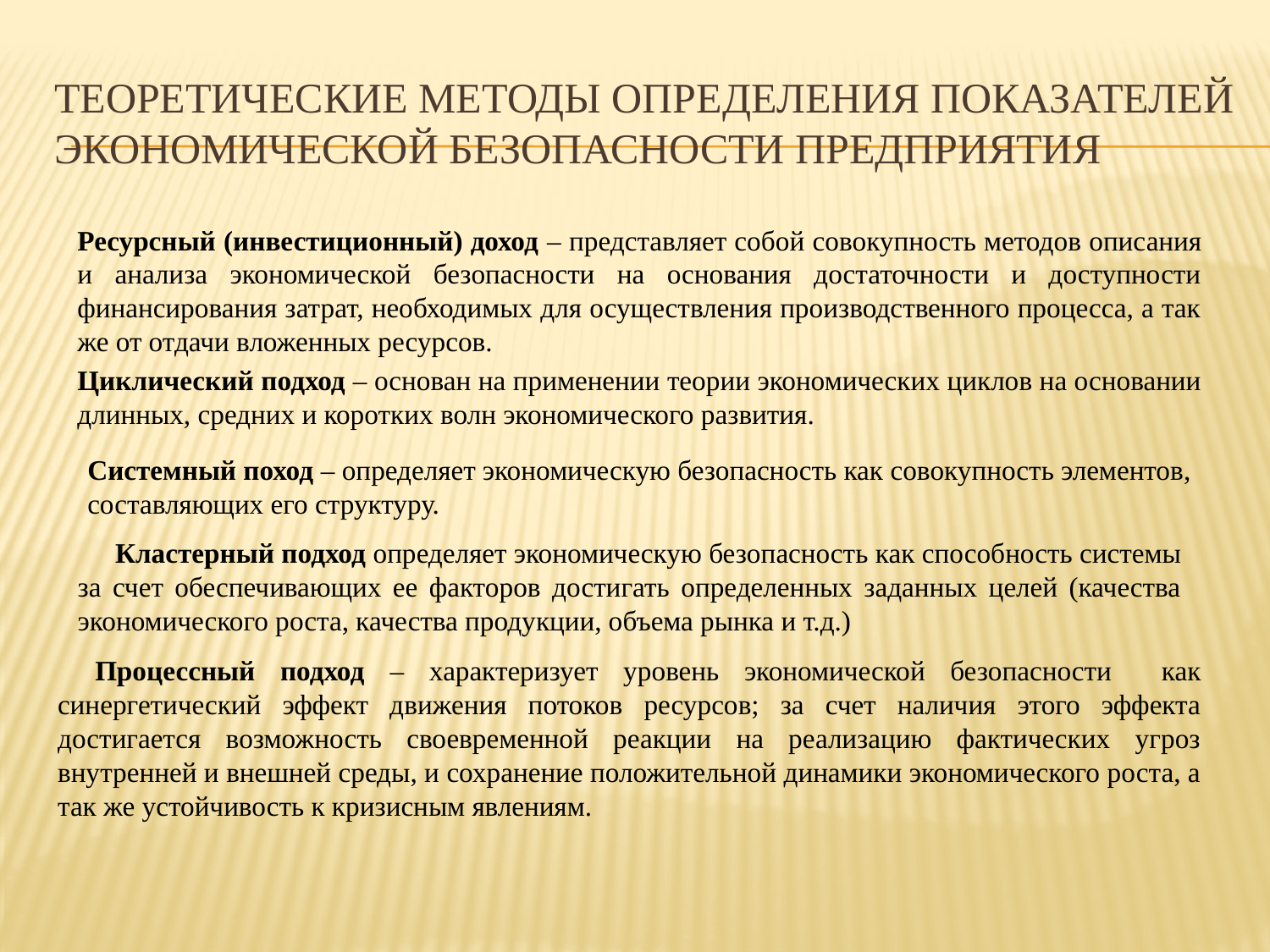

# Теоретические методы определения показателей экономической безопасности предприятия
Ресурсный (инвестиционный) доход – представляет собой совокупность методов описания и анализа экономической безопасности на основания достаточности и доступности финансирования затрат, необходимых для осуществления производственного процесса, а так же от отдачи вложенных ресурсов.
Циклический подход – основан на применении теории экономических циклов на основании длинных, средних и коротких волн экономического развития.
Системный поход – определяет экономическую безопасность как совокупность элементов, составляющих его структуру.
Кластерный подход определяет экономическую безопасность как способность системы за счет обеспечивающих ее факторов достигать определенных заданных целей (качества экономического роста, качества продукции, объема рынка и т.д.)
Процессный подход – характеризует уровень экономической безопасности  как синергетический эффект движения потоков ресурсов; за счет наличия этого эффекта достигается возможность своевременной реакции на реализацию фактических угроз внутренней и внешней среды, и сохранение положительной динамики экономического роста, а так же устойчивость к кризисным явлениям.